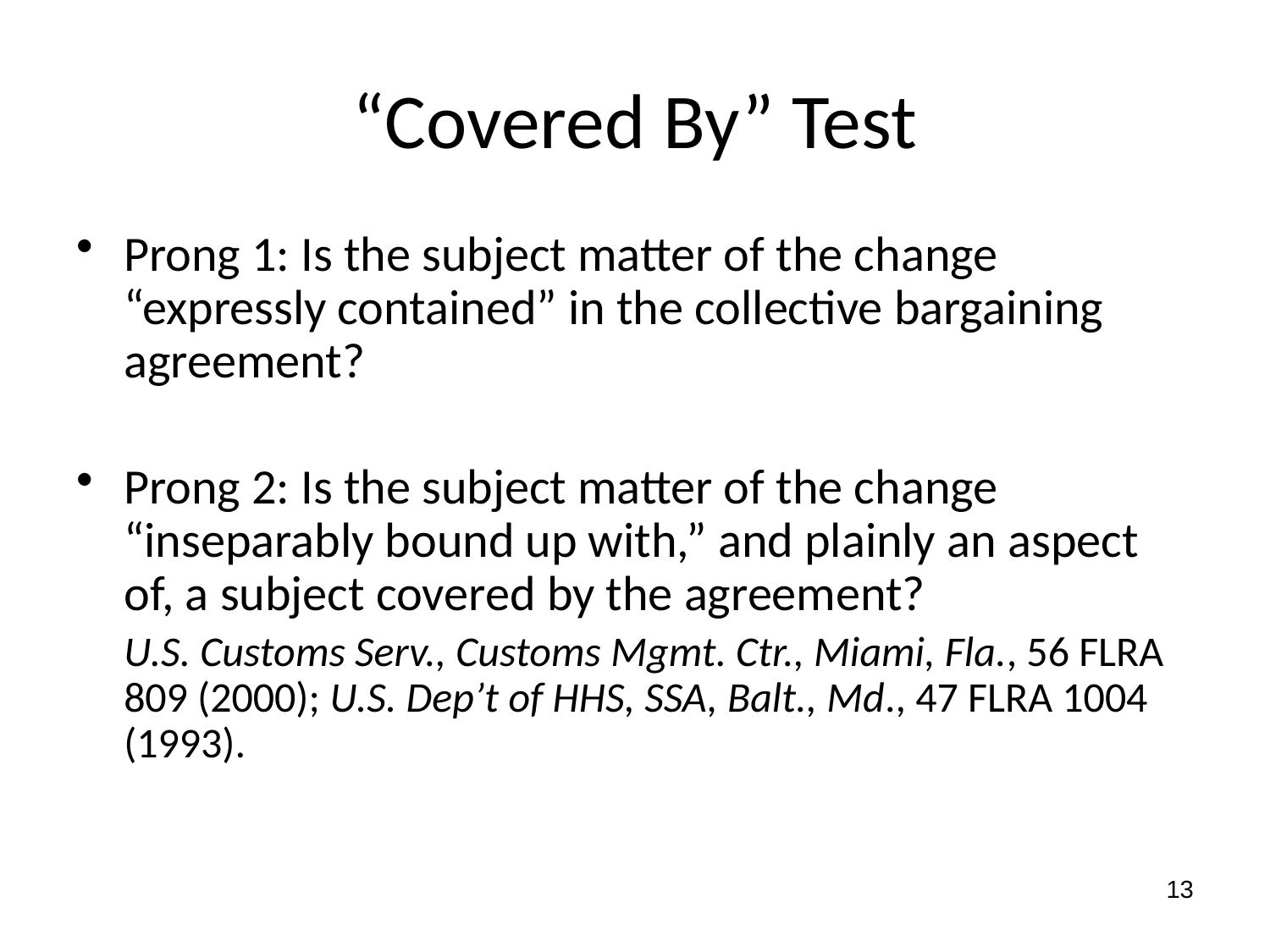

# “Covered By” Test
Prong 1: Is the subject matter of the change “expressly contained” in the collective bargaining agreement?

Prong 2: Is the subject matter of the change “inseparably bound up with,” and plainly an aspect of, a subject covered by the agreement?
	U.S. Customs Serv., Customs Mgmt. Ctr., Miami, Fla., 56 FLRA 809 (2000); U.S. Dep’t of HHS, SSA, Balt., Md., 47 FLRA 1004 (1993).
13